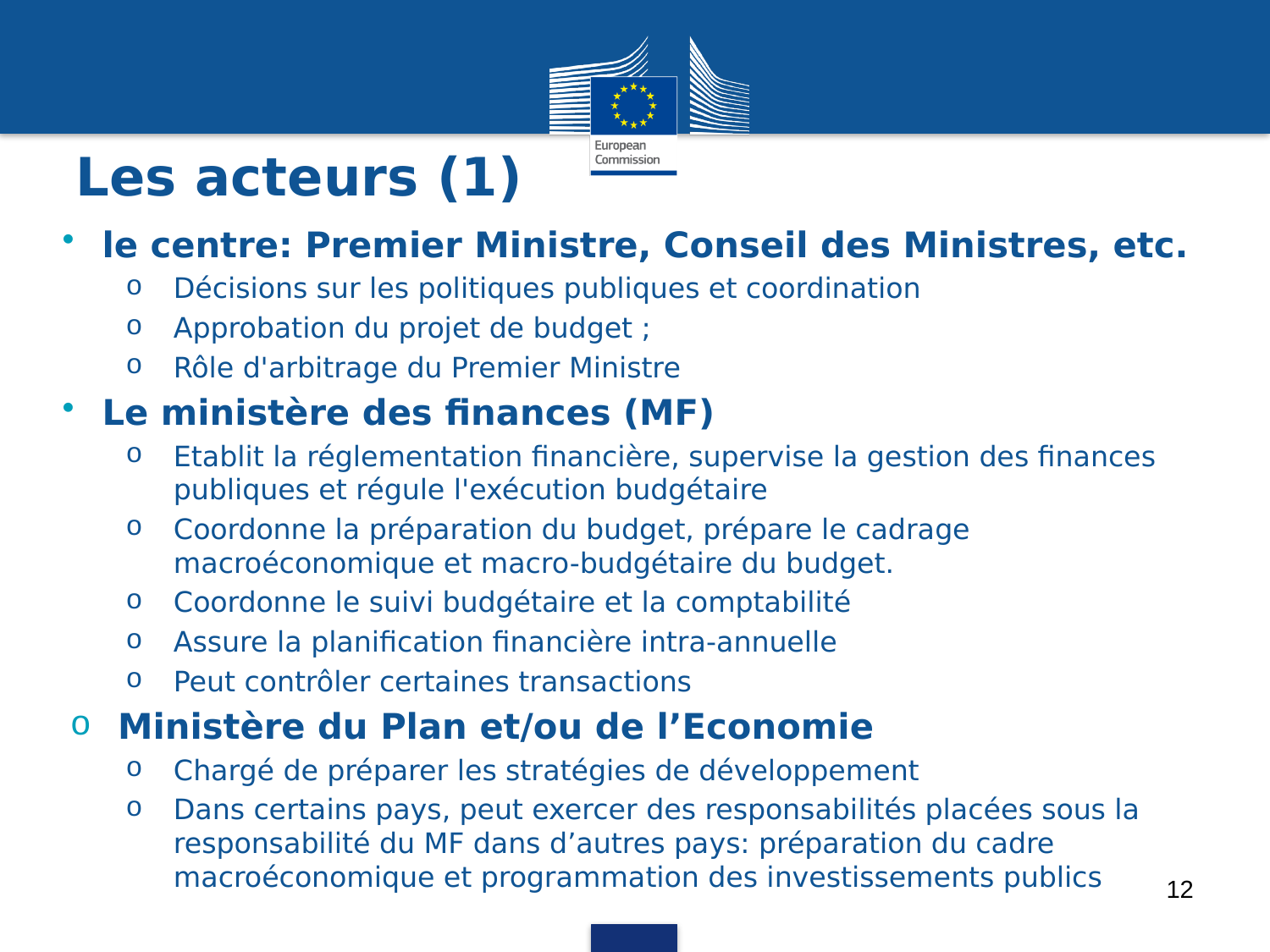

# Les acteurs (1)
le centre: Premier Ministre, Conseil des Ministres, etc.
Décisions sur les politiques publiques et coordination
Approbation du projet de budget ;
Rôle d'arbitrage du Premier Ministre
Le ministère des finances (MF)
Etablit la réglementation financière, supervise la gestion des finances publiques et régule l'exécution budgétaire
Coordonne la préparation du budget, prépare le cadrage macroéconomique et macro-budgétaire du budget.
Coordonne le suivi budgétaire et la comptabilité
Assure la planification financière intra-annuelle
Peut contrôler certaines transactions
Ministère du Plan et/ou de l’Economie
Chargé de préparer les stratégies de développement
Dans certains pays, peut exercer des responsabilités placées sous la responsabilité du MF dans d’autres pays: préparation du cadre macroéconomique et programmation des investissements publics

12